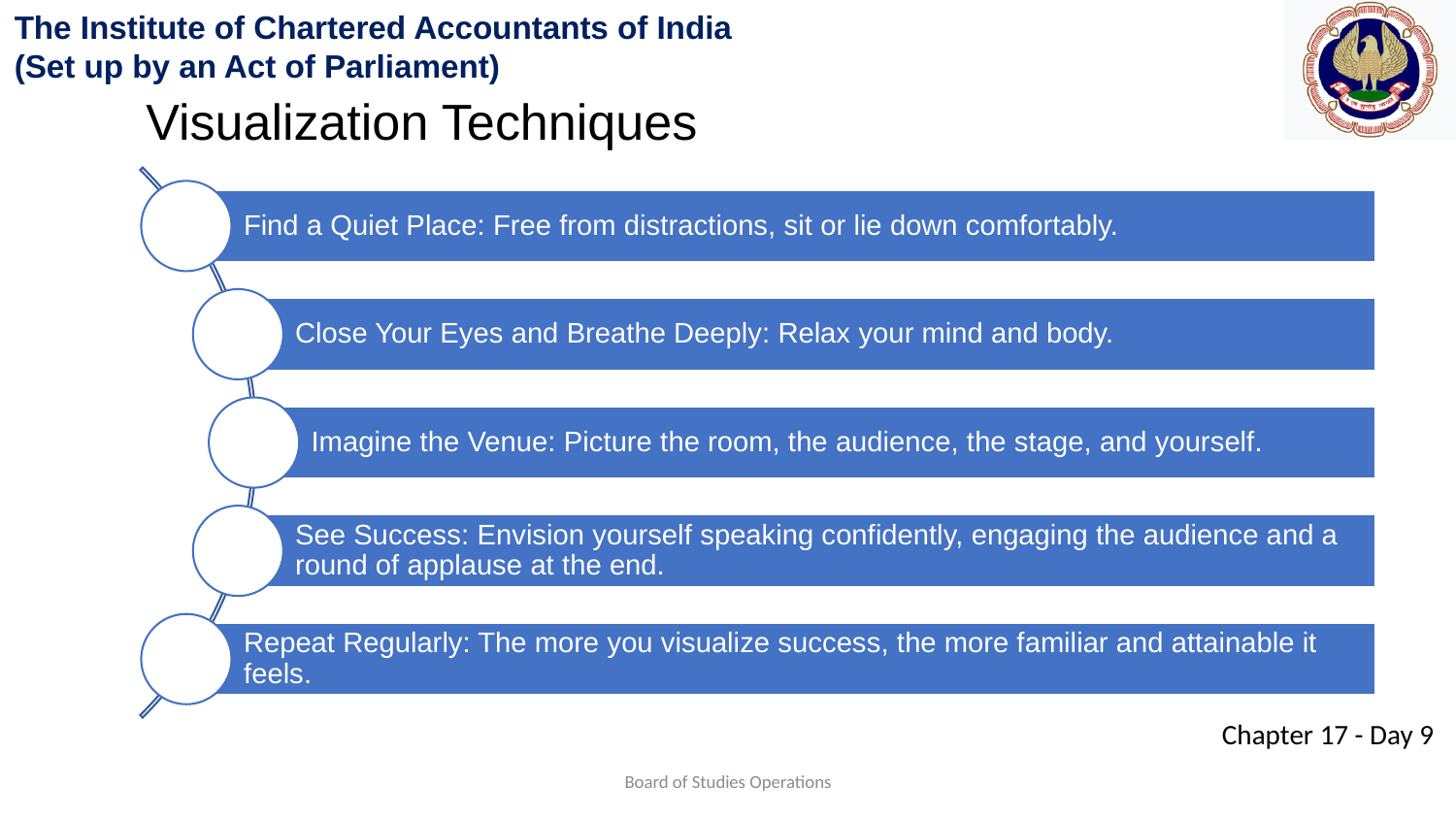

Visualization Techniques
Find a Quiet Place: Free from distractions, sit or lie down comfortably.
Close Your Eyes and Breathe Deeply: Relax your mind and body.
Imagine the Venue: Picture the room, the audience, the stage, and yourself.
See Success: Envision yourself speaking confidently, engaging the audience and a round of applause at the end.
Repeat Regularly: The more you visualize success, the more familiar and attainable it feels.
Board of Studies Operations